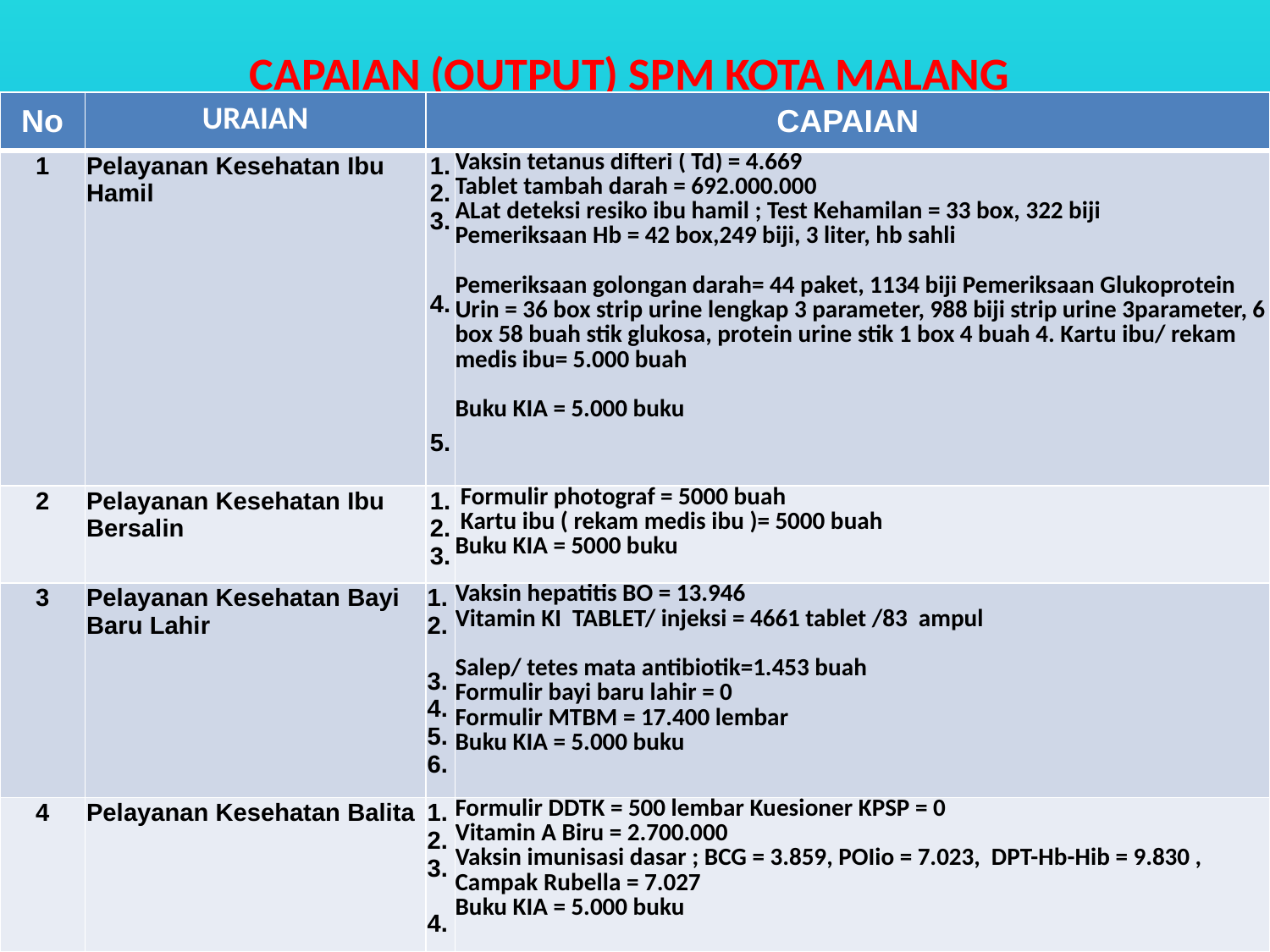

# CAPAIAN (OUTPUT) SPM KOTA MALANG
| No | URAIAN | CAPAIAN |  |
| --- | --- | --- | --- |
| 1 | Pelayanan Kesehatan Ibu Hamil | 1. 2. 3. 4. 5. | Vaksin tetanus difteri ( Td) = 4.669 Tablet tambah darah = 692.000.000 ALat deteksi resiko ibu hamil ; Test Kehamilan = 33 box, 322 biji Pemeriksaan Hb = 42 box,249 biji, 3 liter, hb sahli Pemeriksaan golongan darah= 44 paket, 1134 biji Pemeriksaan Glukoprotein Urin = 36 box strip urine lengkap 3 parameter, 988 biji strip urine 3parameter, 6 box 58 buah stik glukosa, protein urine stik 1 box 4 buah 4. Kartu ibu/ rekam medis ibu= 5.000 buah Buku KIA = 5.000 buku |
| 2 | Pelayanan Kesehatan Ibu Bersalin | 1. 2. 3. | Formulir photograf = 5000 buah Kartu ibu ( rekam medis ibu )= 5000 buah Buku KIA = 5000 buku |
| 3 | Pelayanan Kesehatan Bayi Baru Lahir | 1. 2. 3. 4. 5. 6. | Vaksin hepatitis BO = 13.946 Vitamin KI TABLET/ injeksi = 4661 tablet /83 ampul Salep/ tetes mata antibiotik=1.453 buah Formulir bayi baru lahir = 0 Formulir MTBM = 17.400 lembar Buku KIA = 5.000 buku |
| 4 | Pelayanan Kesehatan Balita | 1. 2. 3. 4. | Formulir DDTK = 500 lembar Kuesioner KPSP = 0 Vitamin A Biru = 2.700.000 Vaksin imunisasi dasar ; BCG = 3.859, POIio = 7.023, DPT-Hb-Hib = 9.830 , Campak Rubella = 7.027 Buku KIA = 5.000 buku |